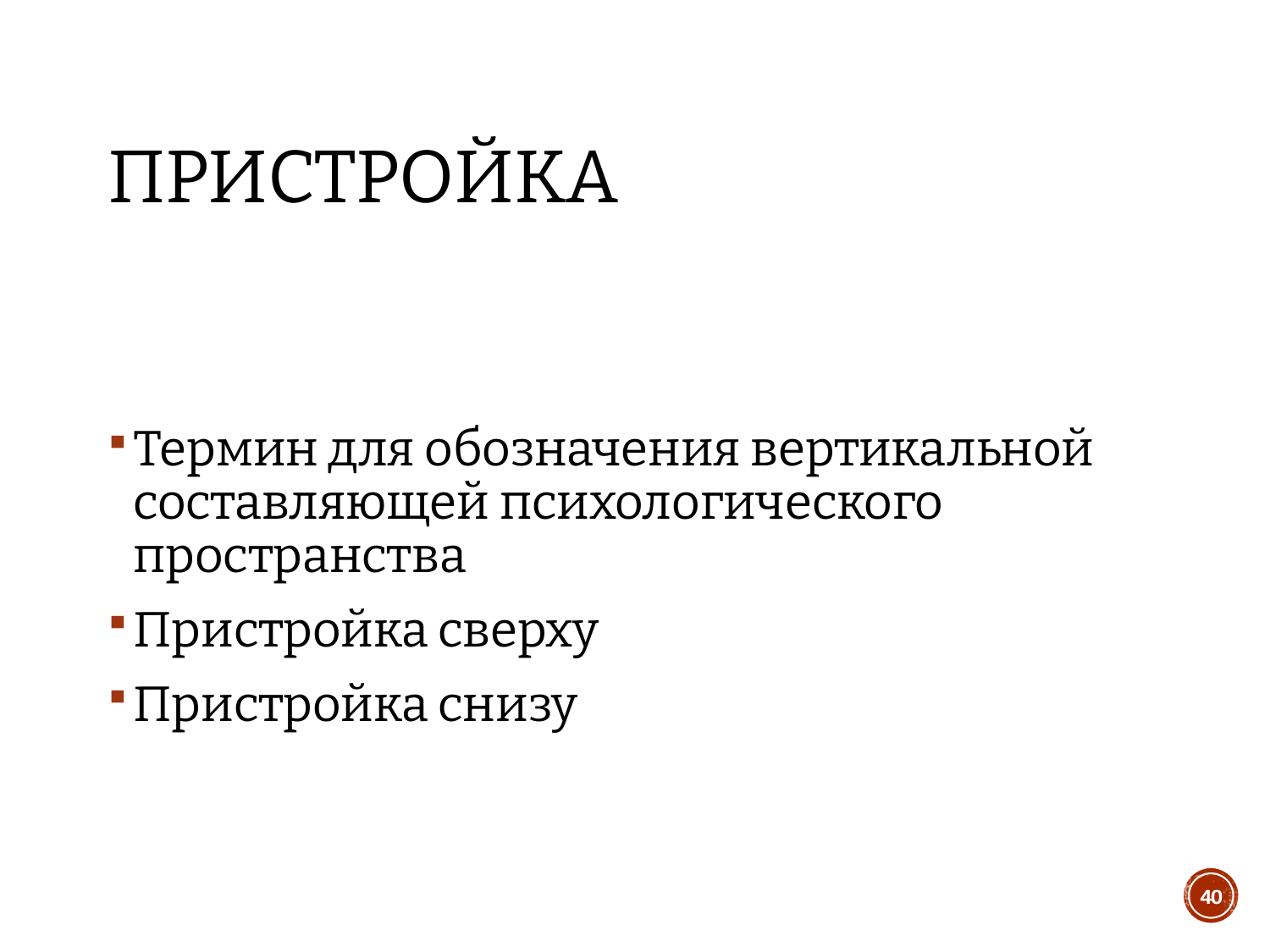

# Пристройка

Термин для обозначения вертикальной составляющей психологического пространства
Пристройка сверху
Пристройка снизу
40